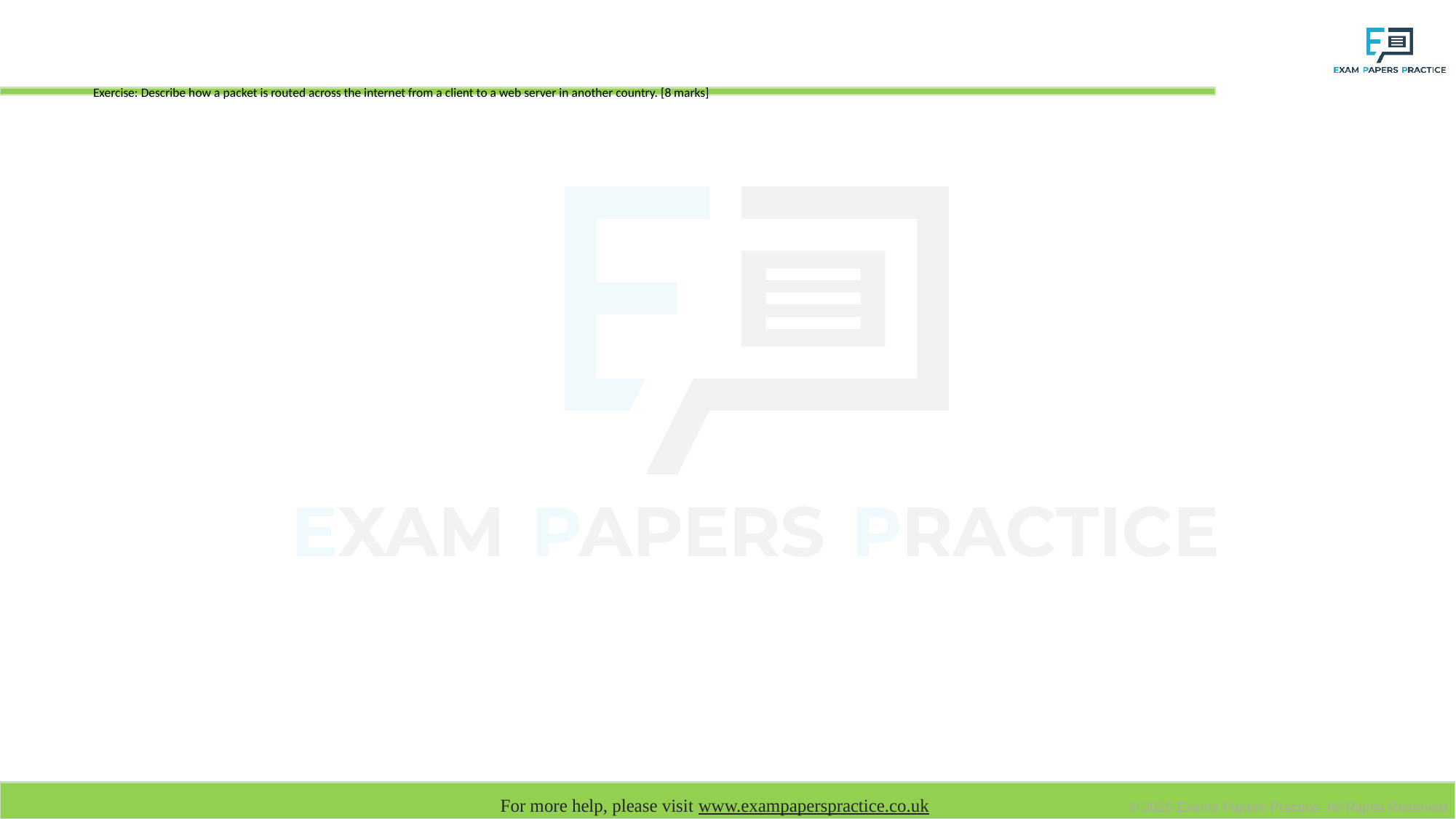

# Exercise: Describe how a packet is routed across the internet from a client to a web server in another country. [8 marks]